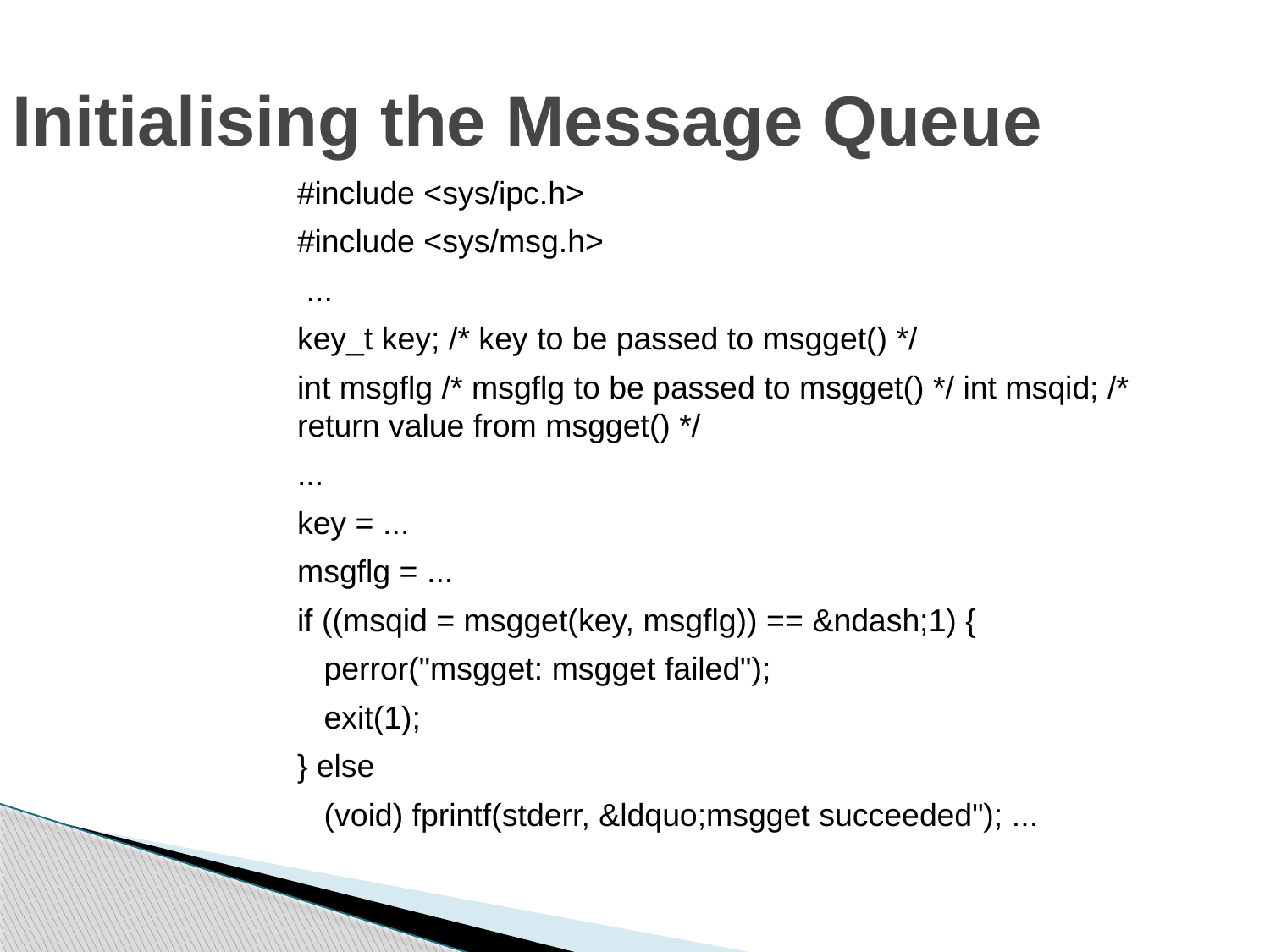

Initialising the Message Queue
#include <sys/ipc.h>
#include <sys/msg.h>
 ...
key_t key; /* key to be passed to msgget() */
int msgflg /* msgflg to be passed to msgget() */ int msqid; /* return value from msgget() */
...
key = ...
msgflg = ...
if ((msqid = msgget(key, msgflg)) == &ndash;1) {
   perror("msgget: msgget failed");
   exit(1);
} else
   (void) fprintf(stderr, &ldquo;msgget succeeded"); ...